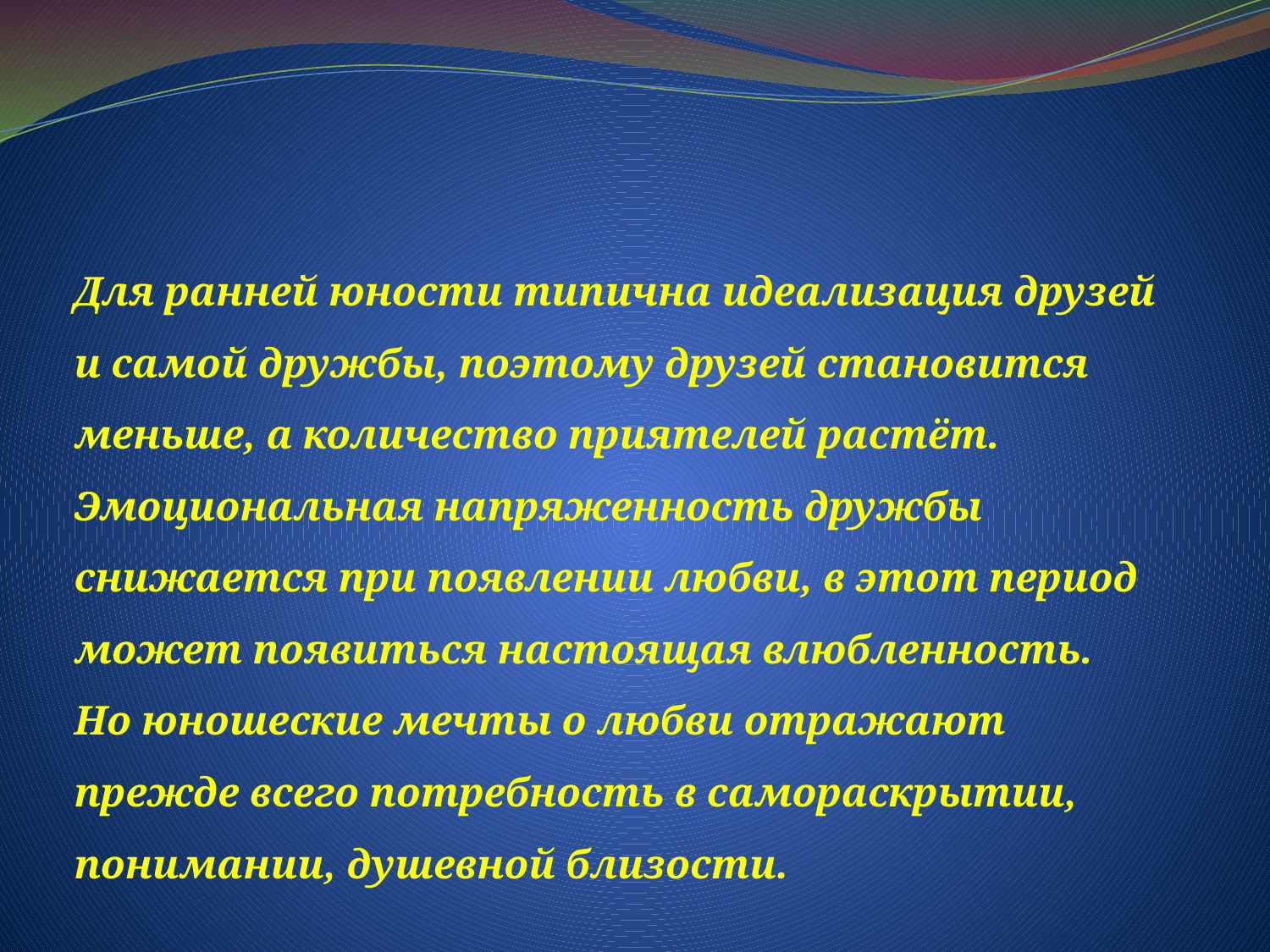

#
Для ранней юности типична идеализация друзей и самой дружбы, поэтому друзей становится меньше, а количество приятелей растёт.
Эмоциональная напряженность дружбы снижается при появлении любви, в этот период может появиться настоящая влюбленность. Но юношеские мечты о любви отражают  прежде всего потребность в самораскрытии, понимании, душевной близости.